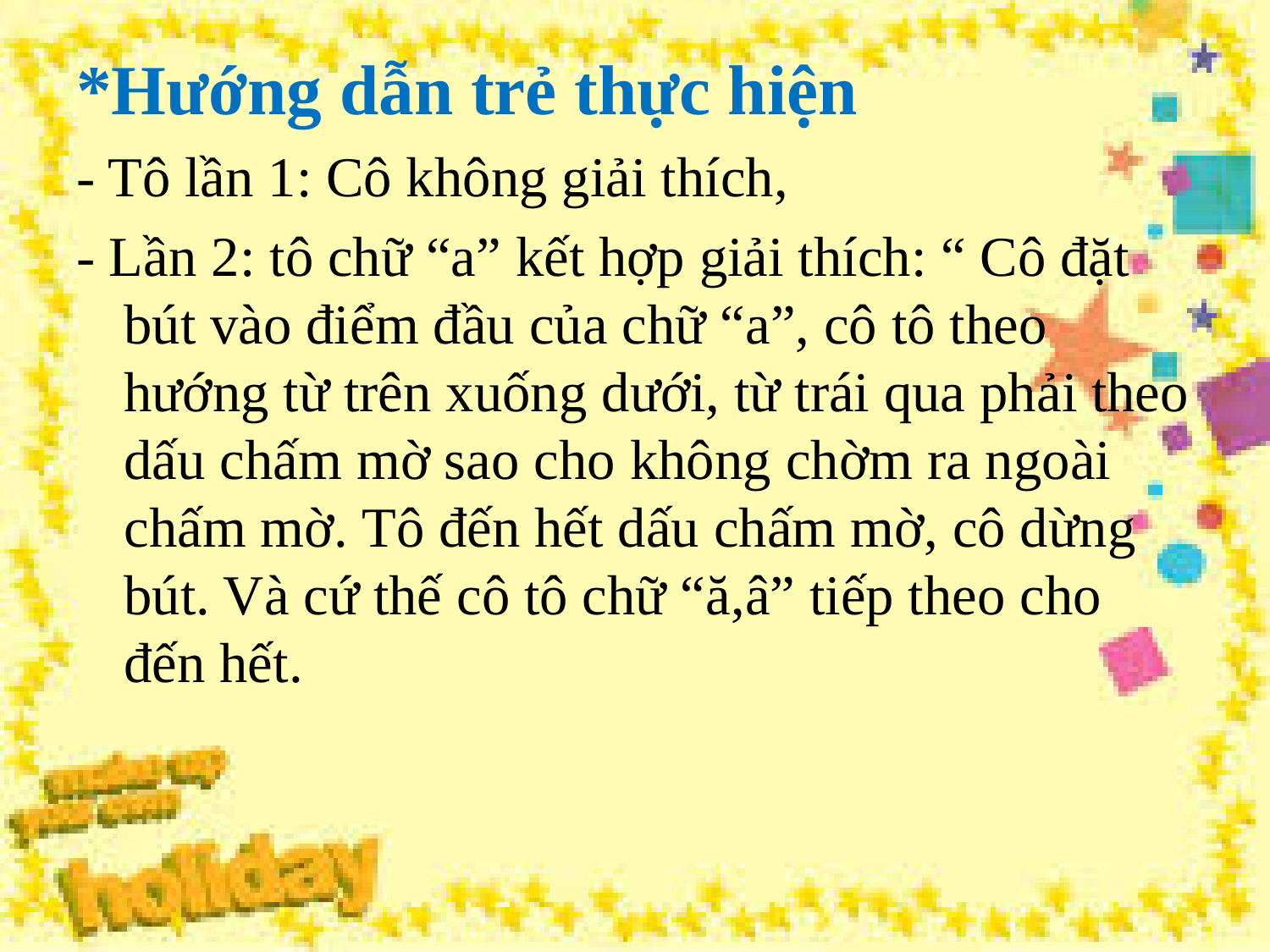

# *Hướng dẫn trẻ thực hiện
- Tô lần 1: Cô không giải thích,
- Lần 2: tô chữ “a” kết hợp giải thích: “ Cô đặt bút vào điểm đầu của chữ “a”, cô tô theo hướng từ trên xuống dưới, từ trái qua phải theo dấu chấm mờ sao cho không chờm ra ngoài chấm mờ. Tô đến hết dấu chấm mờ, cô dừng bút. Và cứ thế cô tô chữ “ă,â” tiếp theo cho đến hết.